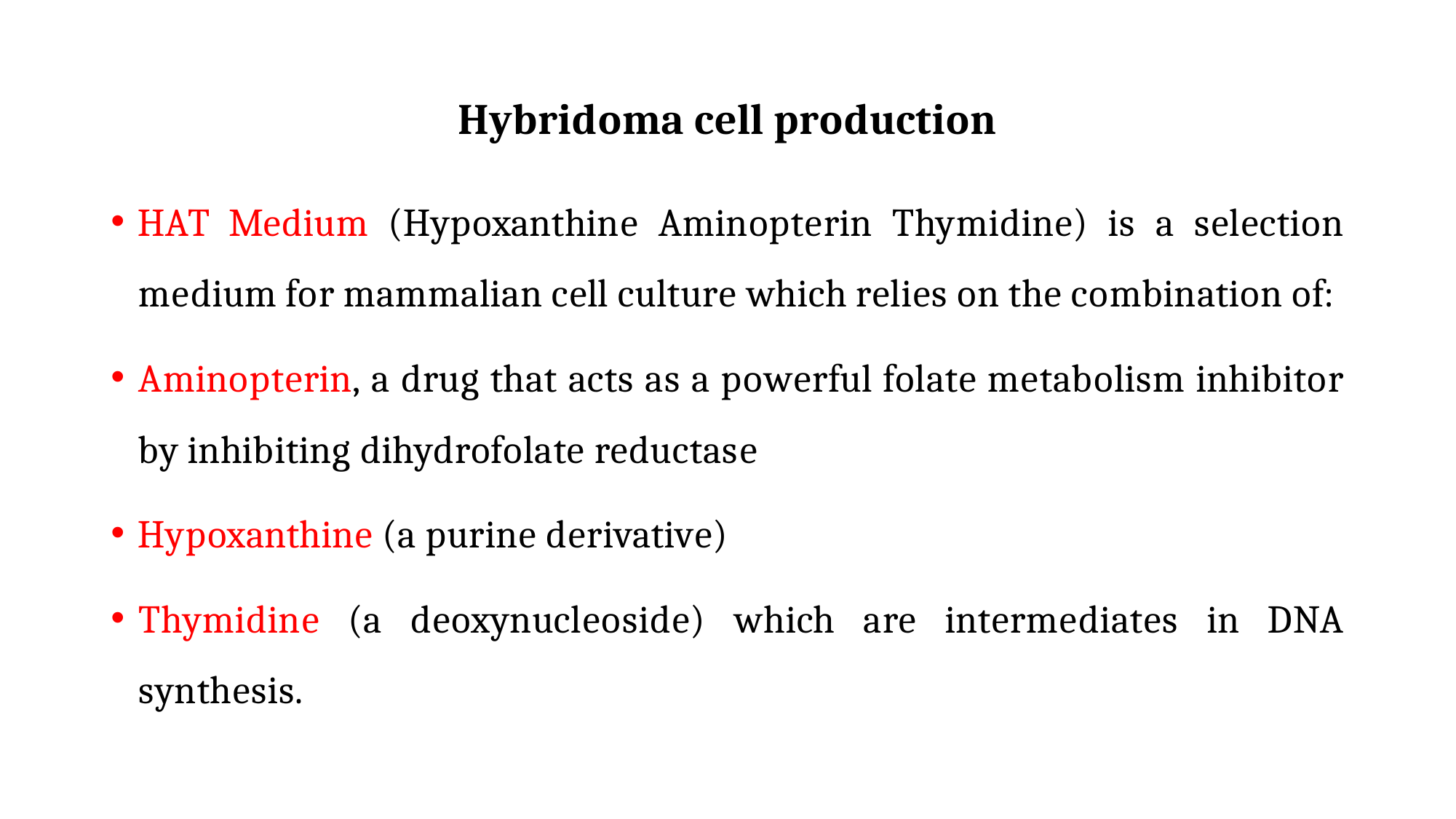

# Hybridoma cell production
HAT Medium (Hypoxanthine Aminopterin Thymidine) is a selection medium for mammalian cell culture which relies on the combination of:
Aminopterin, a drug that acts as a powerful folate metabolism inhibitor by inhibiting dihydrofolate reductase
Hypoxanthine (a purine derivative)
Thymidine (a deoxynucleoside) which are intermediates in DNA synthesis.